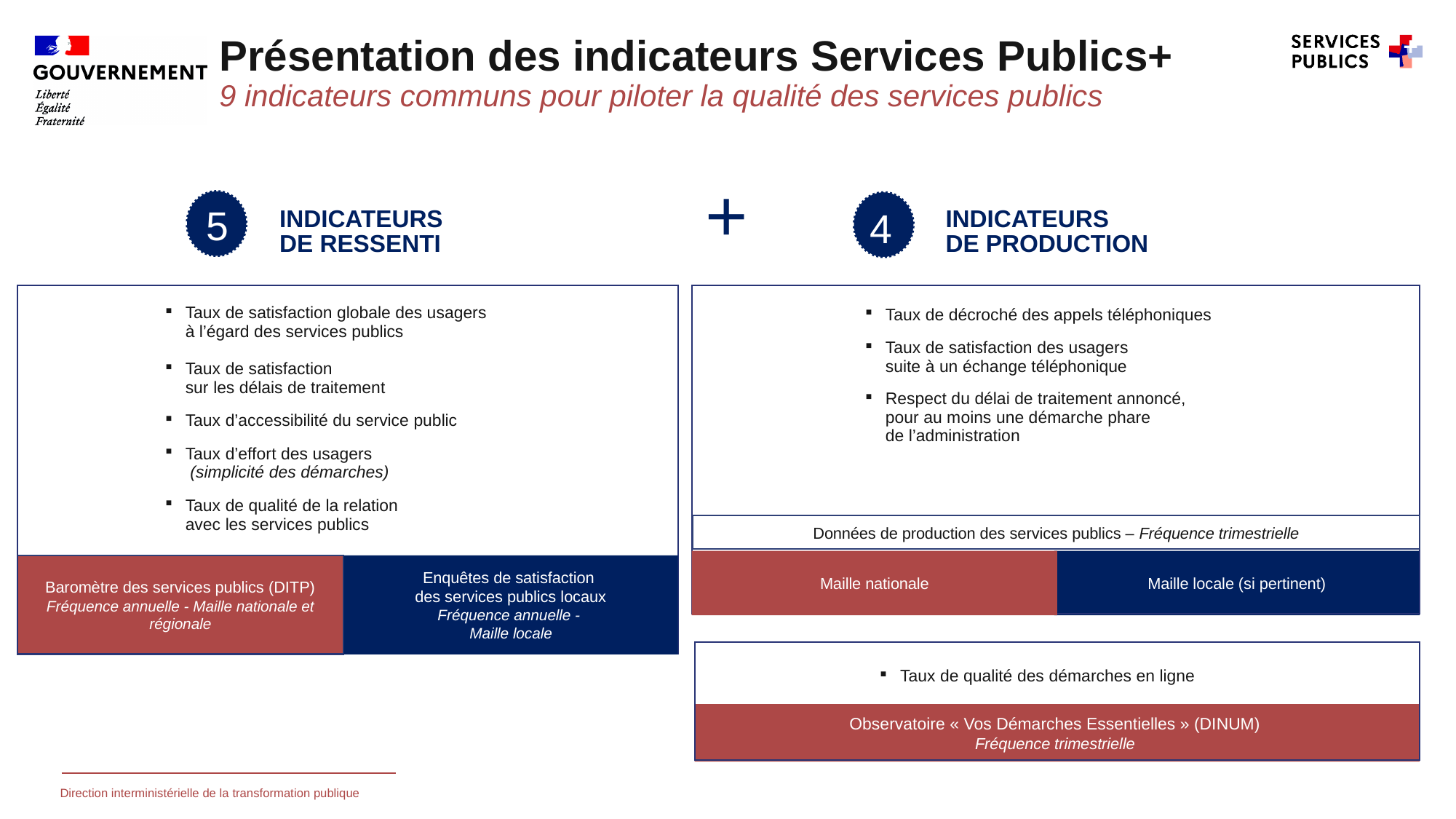

Présentation des indicateurs Services Publics+
9 indicateurs communs pour piloter la qualité des services publics
Indicateurs
de ressenti
Indicateurs
de production
5
4

+
| Taux de décroché des appels téléphoniques |
| --- |
| Taux de satisfaction des usagers suite à un échange téléphonique Respect du délai de traitement annoncé, pour au moins une démarche phare de l’administration |
|  |
| Taux de satisfaction globale des usagers à l’égard des services publics |
| --- |
| Taux de satisfaction sur les délais de traitement |
| Taux d’accessibilité du service public |
| Taux d’effort des usagers (simplicité des démarches) |
| Taux de qualité de la relation avec les services publics |

Données de production des services publics – Fréquence trimestrielle
Maille locale (si pertinent)
Maille nationale

Baromètre des services publics (DITP)
Fréquence annuelle - Maille nationale et régionale

Enquêtes de satisfaction
des services publics locaux
Fréquence annuelle -
Maille locale
|  |
| --- |
| Taux de qualité des démarches en ligne |
|  |

Observatoire « Vos Démarches Essentielles » (DINUM)
Fréquence trimestrielle
8